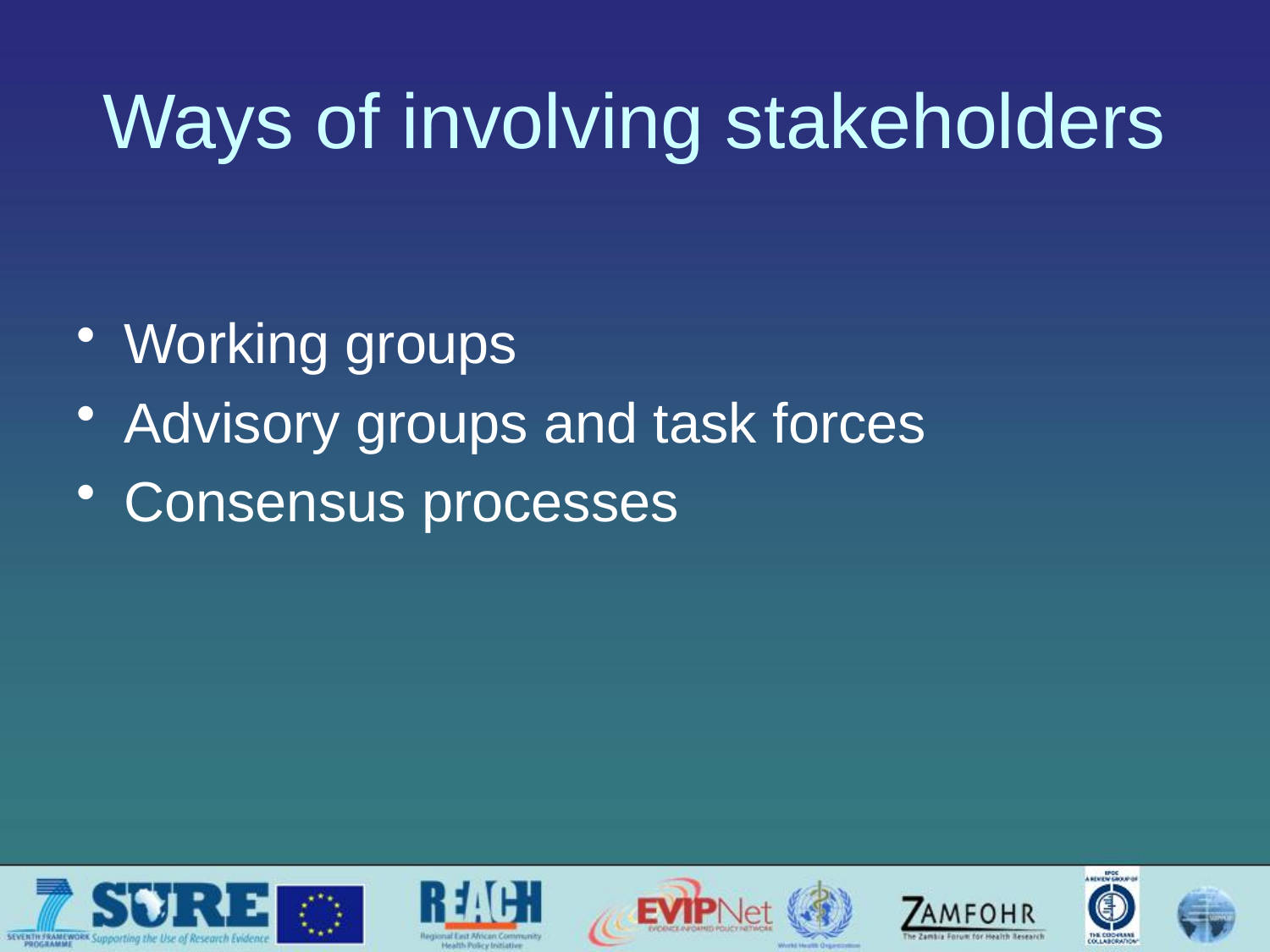

# Ways of involving stakeholders

Working groups
Advisory groups and task forces
Consensus processes